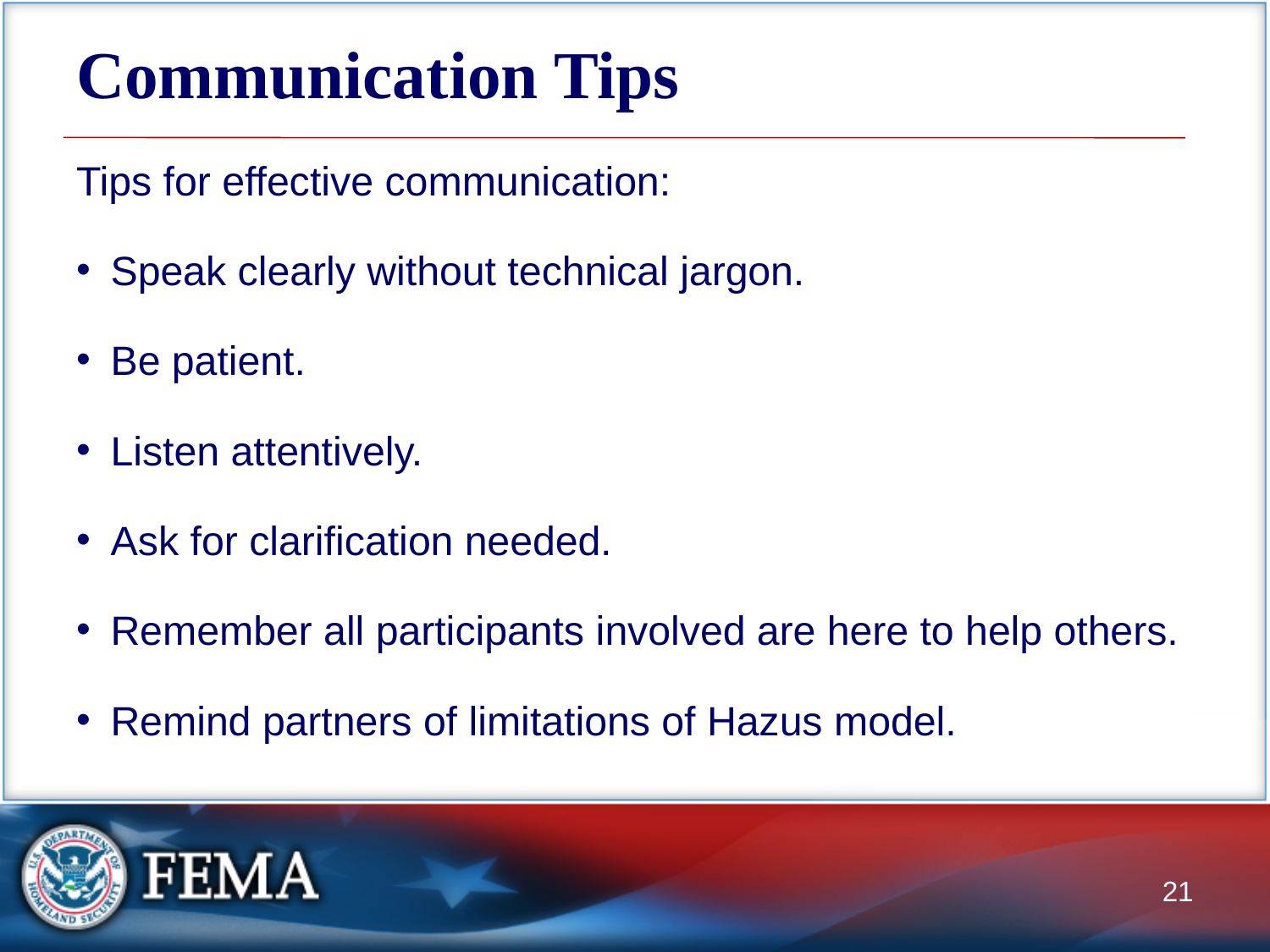

# Communication Tips
Tips for effective communication:
Speak clearly without technical jargon.
Be patient.
Listen attentively.
Ask for clarification needed.
Remember all participants involved are here to help others.
Remind partners of limitations of Hazus model.
21